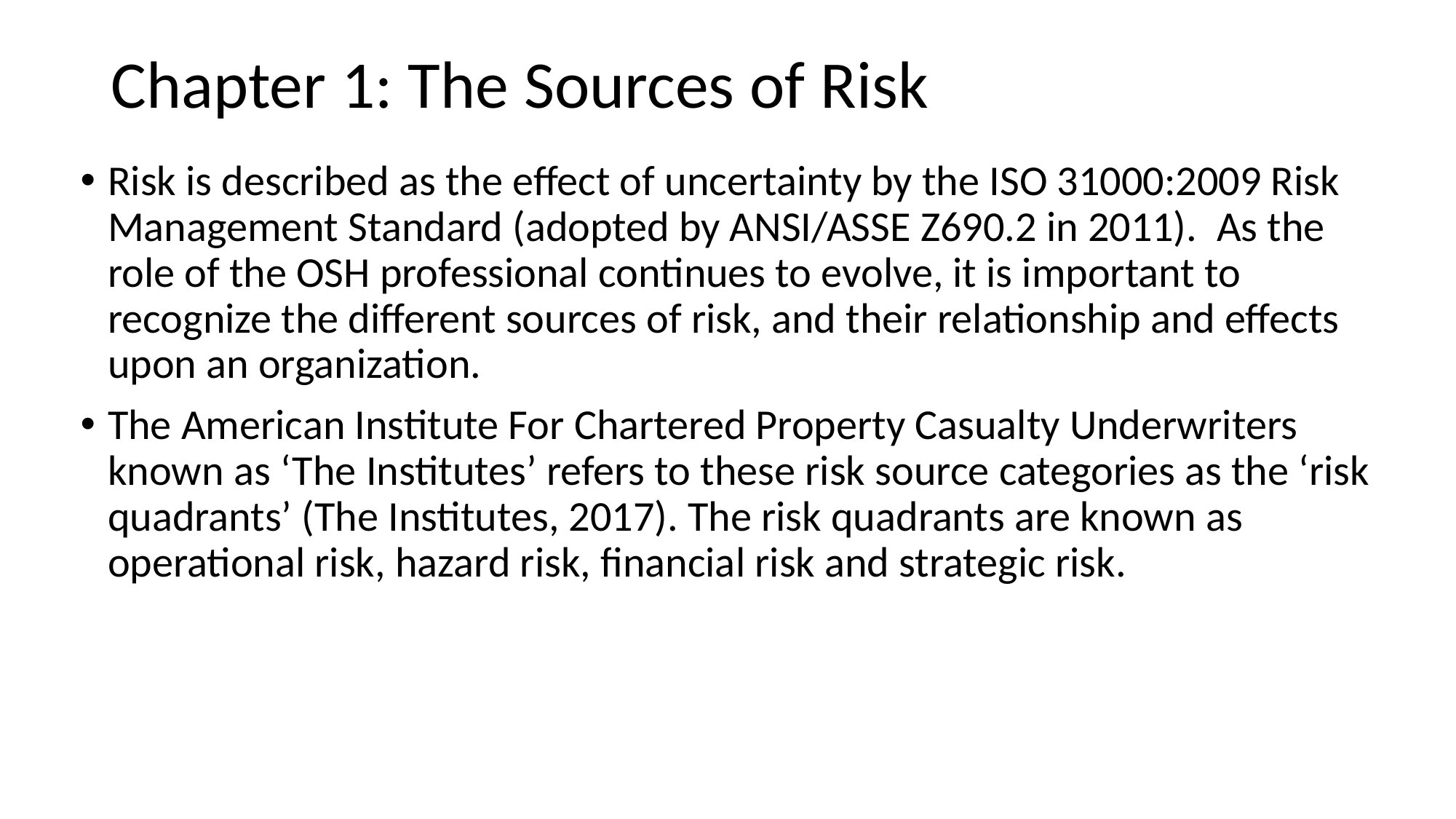

# Chapter 1: The Sources of Risk
Risk is described as the effect of uncertainty by the ISO 31000:2009 Risk Management Standard (adopted by ANSI/ASSE Z690.2 in 2011).  As the role of the OSH professional continues to evolve, it is important to recognize the different sources of risk, and their relationship and effects upon an organization.
The American Institute For Chartered Property Casualty Underwriters known as ‘The Institutes’ refers to these risk source categories as the ‘risk quadrants’ (The Institutes, 2017). The risk quadrants are known as operational risk, hazard risk, financial risk and strategic risk.